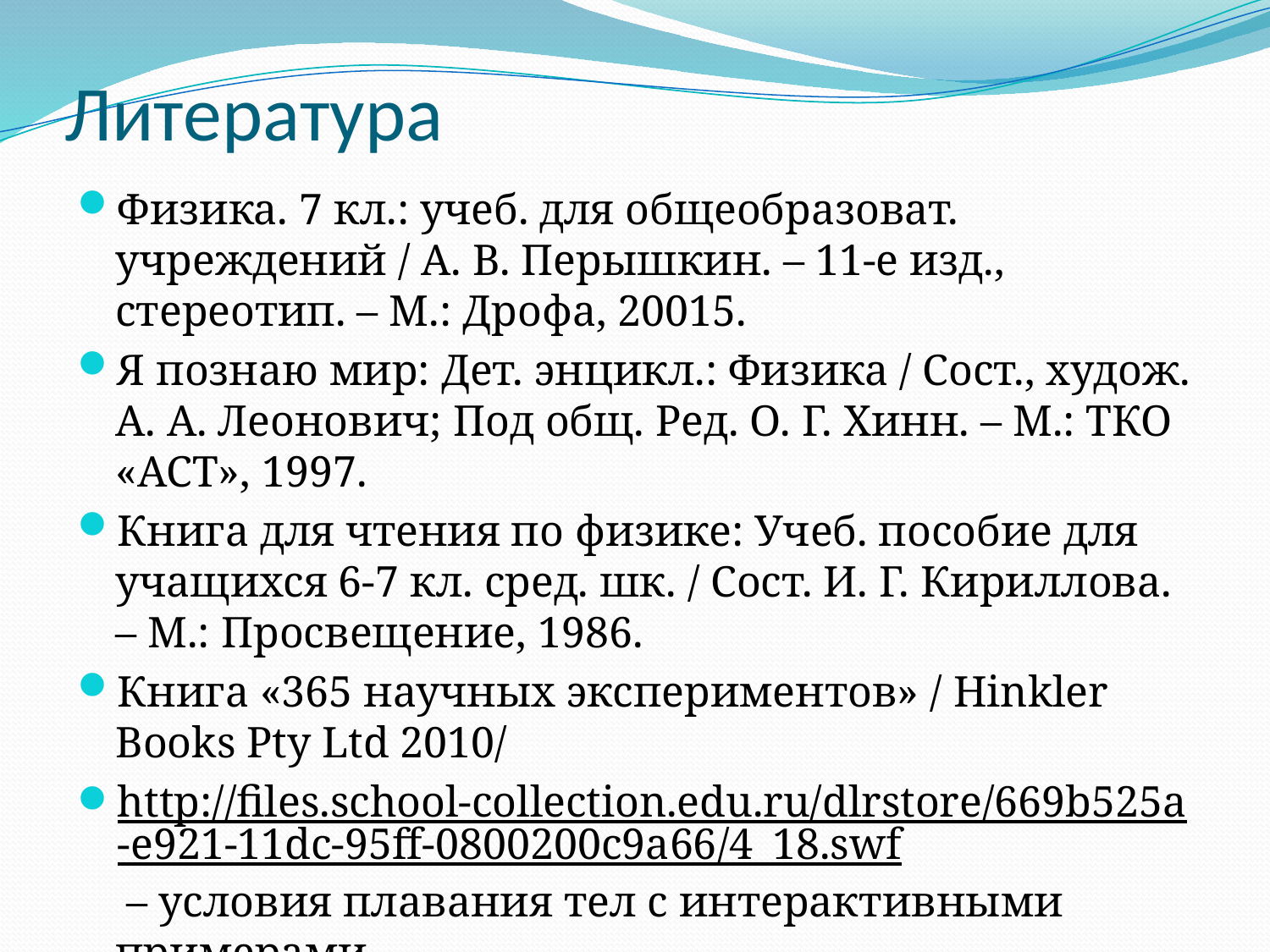

# Литература
Физика. 7 кл.: учеб. для общеобразоват. учреждений / А. В. Перышкин. – 11-е изд., стереотип. – М.: Дрофа, 20015.
Я познаю мир: Дет. энцикл.: Физика / Сост., худож. А. А. Леонович; Под общ. Ред. О. Г. Хинн. – М.: ТКО «АСТ», 1997.
Книга для чтения по физике: Учеб. пособие для учащихся 6-7 кл. сред. шк. / Сост. И. Г. Кириллова. – М.: Просвещение, 1986.
Книга «365 научных экспериментов» / Hinkler Books Pty Ltd 2010/
http://files.school-collection.edu.ru/dlrstore/669b525a-e921-11dc-95ff-0800200c9a66/4_18.swf – условия плавания тел с интерактивными примерами